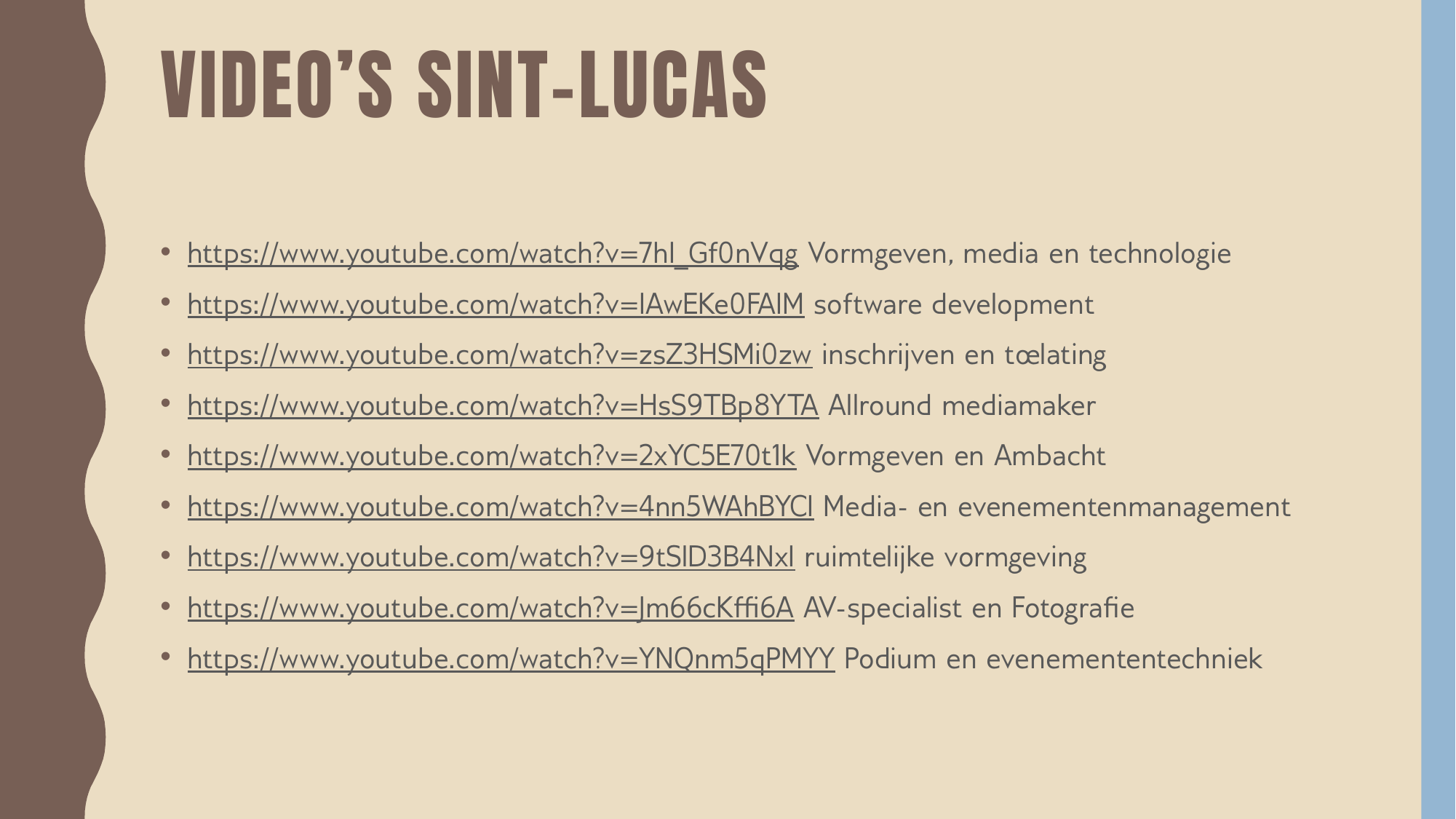

# Video’s sint-lucas
https://www.youtube.com/watch?v=7hI_Gf0nVqg Vormgeven, media en technologie
https://www.youtube.com/watch?v=IAwEKe0FAIM software development
https://www.youtube.com/watch?v=zsZ3HSMi0zw inschrijven en toelating
https://www.youtube.com/watch?v=HsS9TBp8YTA Allround mediamaker
https://www.youtube.com/watch?v=2xYC5E70t1k Vormgeven en Ambacht
https://www.youtube.com/watch?v=4nn5WAhBYCI Media- en evenementenmanagement
https://www.youtube.com/watch?v=9tSlD3B4NxI ruimtelijke vormgeving
https://www.youtube.com/watch?v=Jm66cKffi6A AV-specialist en Fotografie
https://www.youtube.com/watch?v=YNQnm5qPMYY Podium en evenemententechniek